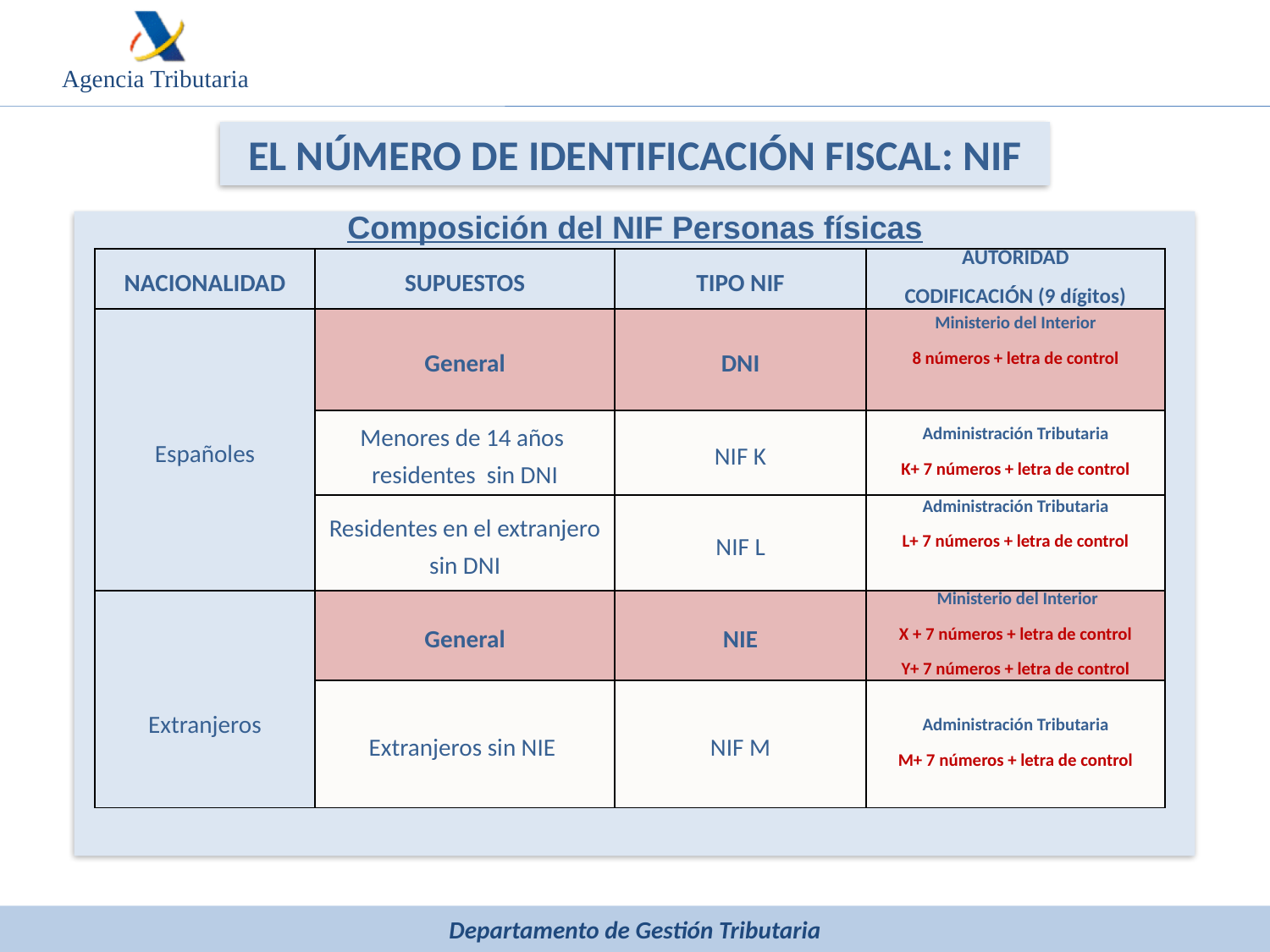

EL NÚMERO DE IDENTIFICACIÓN FISCAL: NIF
Composición del NIF Personas físicas

| NACIONALIDAD | SUPUESTOS | TIPO NIF | AUTORIDAD CODIFICACIÓN (9 dígitos) |
| --- | --- | --- | --- |
| Españoles | General | DNI | Ministerio del Interior 8 números + letra de control |
|  | Menores de 14 años residentes sin DNI | NIF K | Administración Tributaria K+ 7 números + letra de control |
|  | Residentes en el extranjero sin DNI | NIF L | Administración Tributaria L+ 7 números + letra de control |
| Extranjeros | General | NIE | Ministerio del Interior X + 7 números + letra de control Y+ 7 números + letra de control |
|  | Extranjeros sin NIE | NIF M | Administración Tributaria M+ 7 números + letra de control |